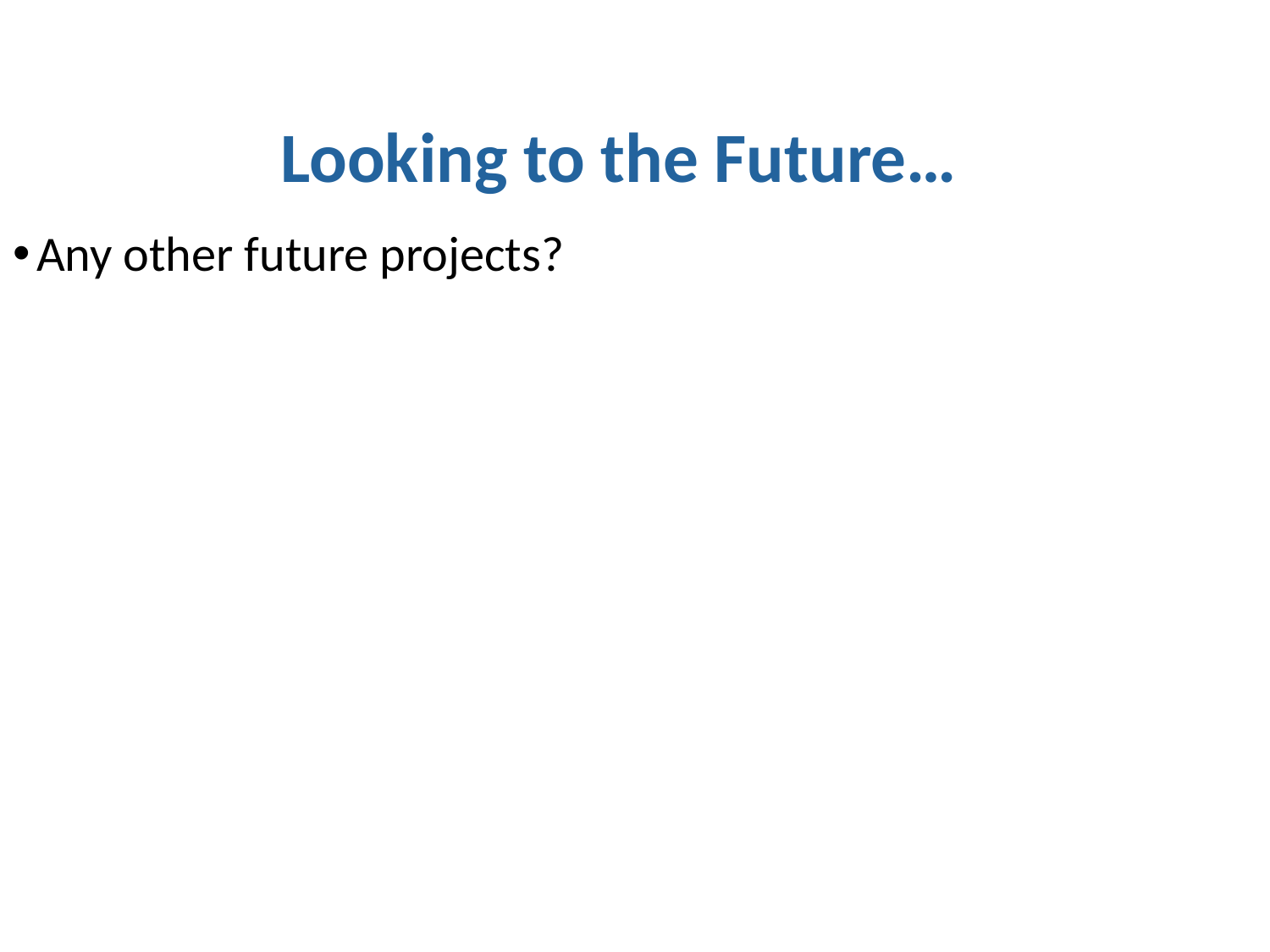

Looking to the Future…
Any other future projects?